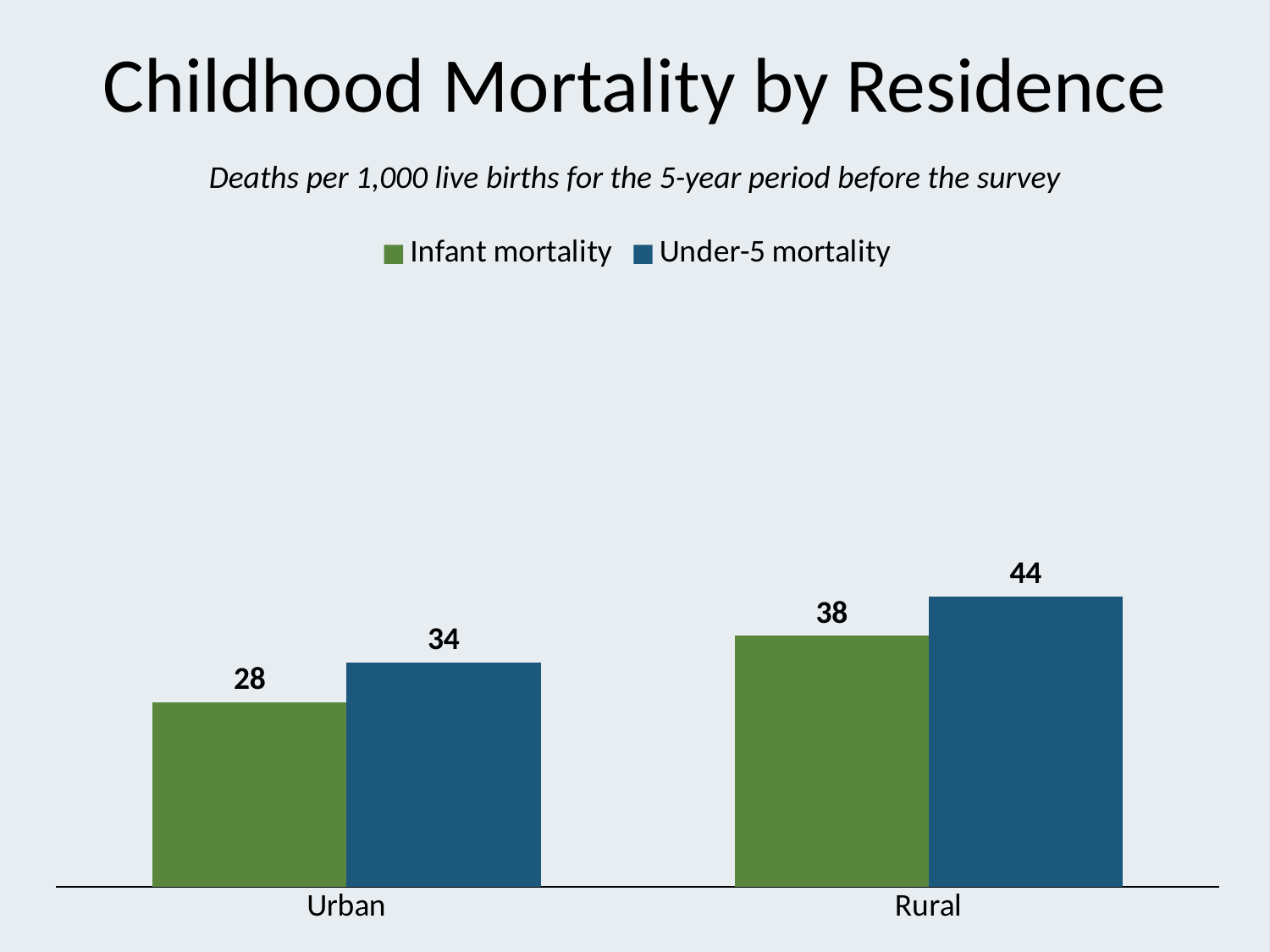

# Childhood Mortality by Residence
Deaths per 1,000 live births for the 5-year period before the survey

### Chart

| Category | Infant mortality | Under-5 mortality |
|---|---|---|
| Urban | 28.0 | 34.0 |
| Rural | 38.0 | 44.0 |